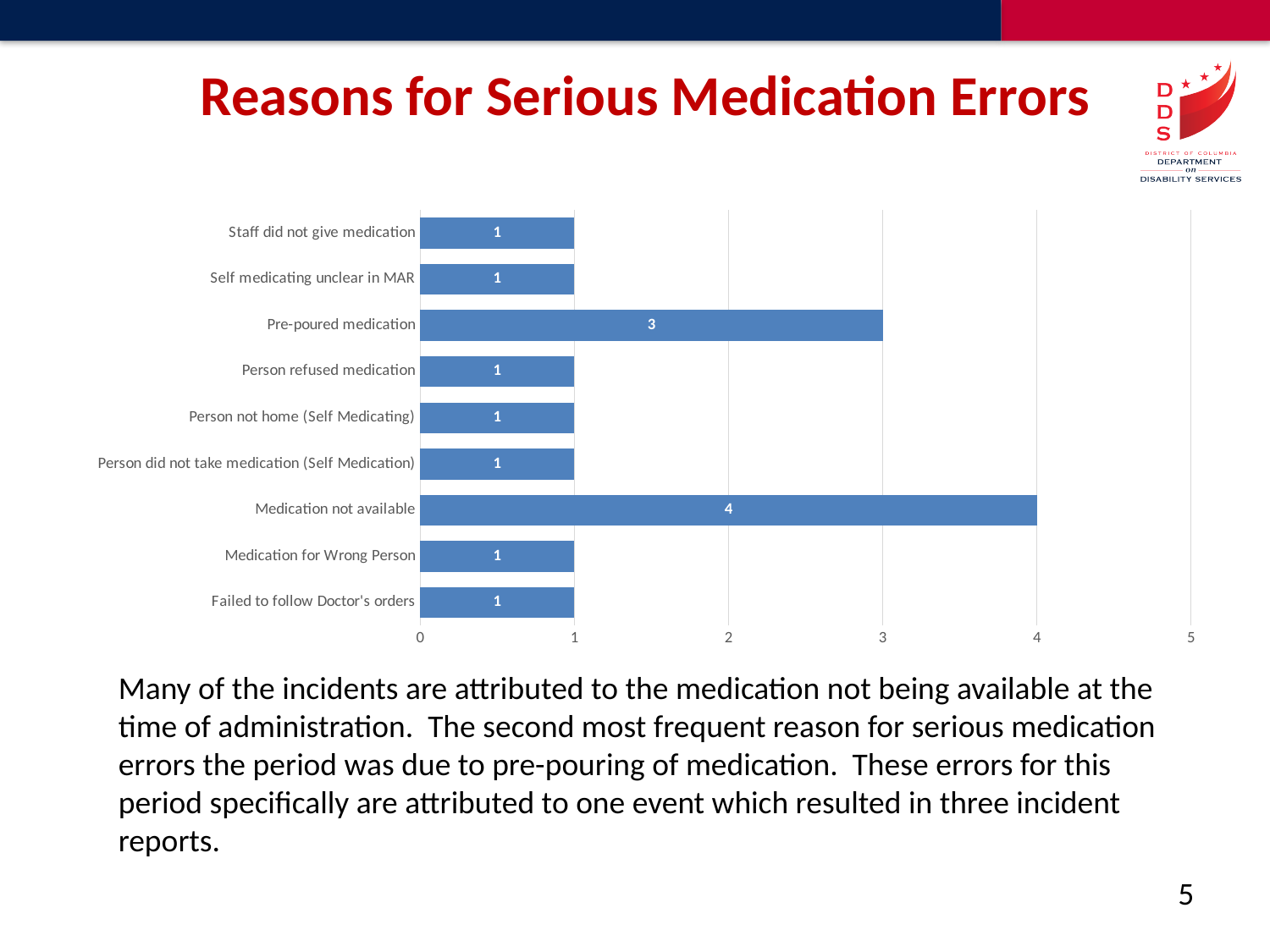

# Reasons for Serious Medication Errors

### Chart

| Category | Total |
|---|---|
| Failed to follow Doctor's orders | 1.0 |
| Medication for Wrong Person | 1.0 |
| Medication not available | 4.0 |
| Person did not take medication (Self Medication) | 1.0 |
| Person not home (Self Medicating) | 1.0 |
| Person refused medication | 1.0 |
| Pre-poured medication | 3.0 |
| Self medicating unclear in MAR | 1.0 |
| Staff did not give medication | 1.0 |
Many of the incidents are attributed to the medication not being available at the time of administration.  The second most frequent reason for serious medication errors the period was due to pre-pouring of medication.  These errors for this period specifically are attributed to one event which resulted in three incident reports.
5